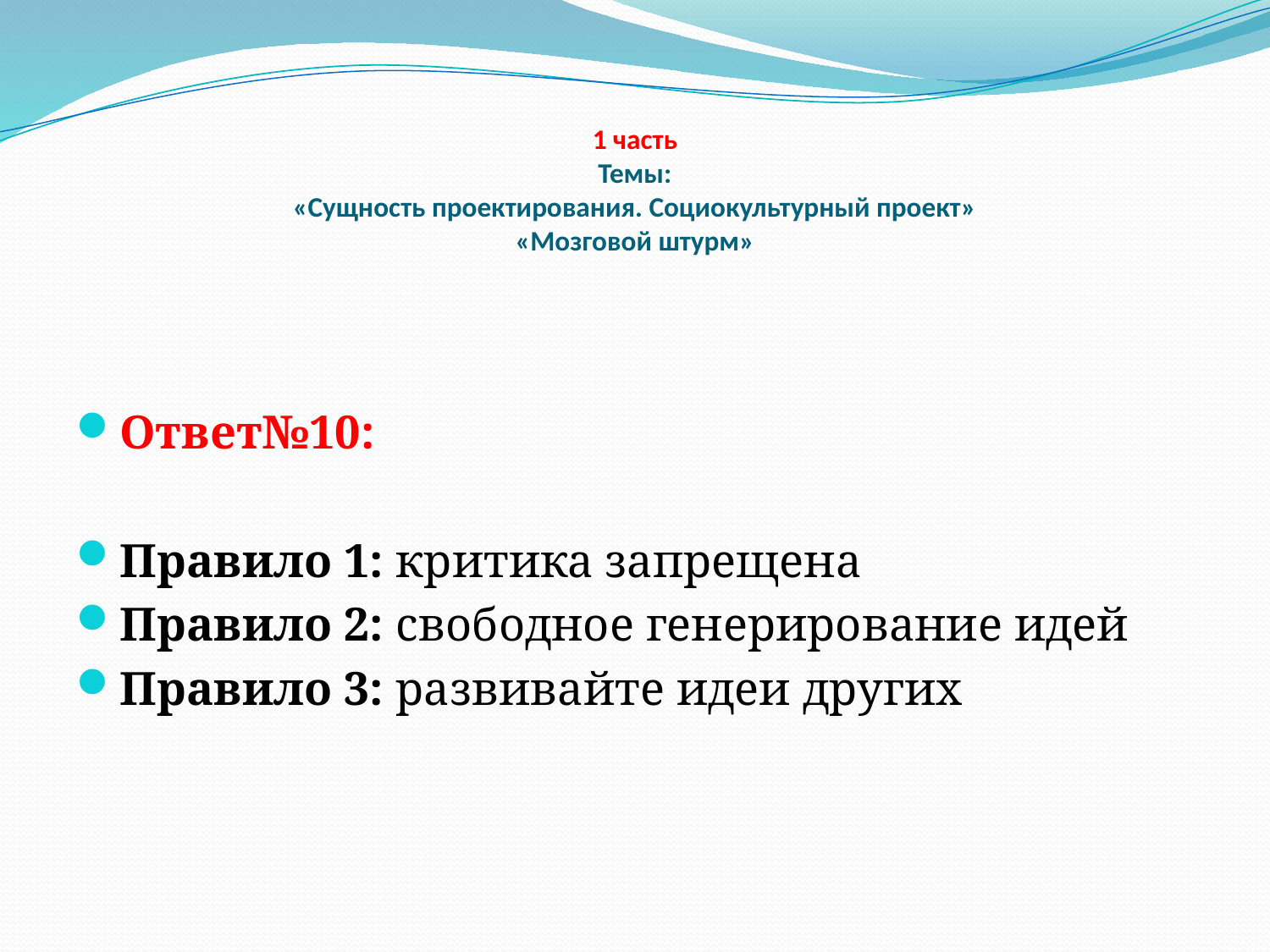

# 1 часть Темы: «Сущность проектирования. Социокультурный проект» «Мозговой штурм»

Ответ№10:

Правило 1: критика запрещена
Правило 2: свободное генерирование идей
Правило 3: развивайте идеи других